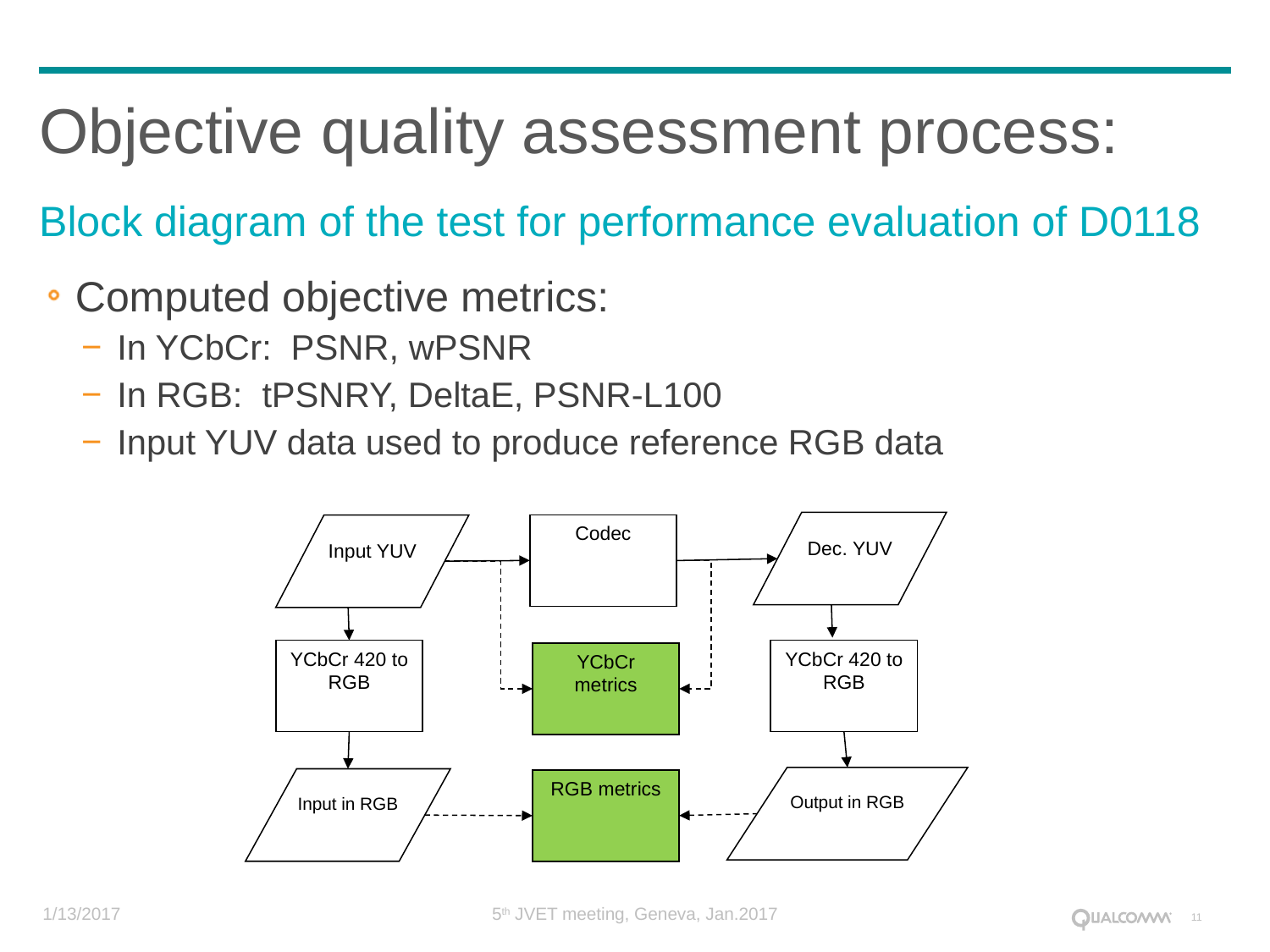

# Objective quality assessment process:
Block diagram of the test for performance evaluation of D0118
Computed objective metrics:
In YCbCr:  PSNR, wPSNR
In RGB:  tPSNRY, DeltaE, PSNR-L100
Input YUV data used to produce reference RGB data

Dec. YUV
Codec
Input YUV

YCbCr 420 to RGB
YCbCr 420 to RGB
YCbCr metrics

Output in RGB
Input in RGB
RGB metrics